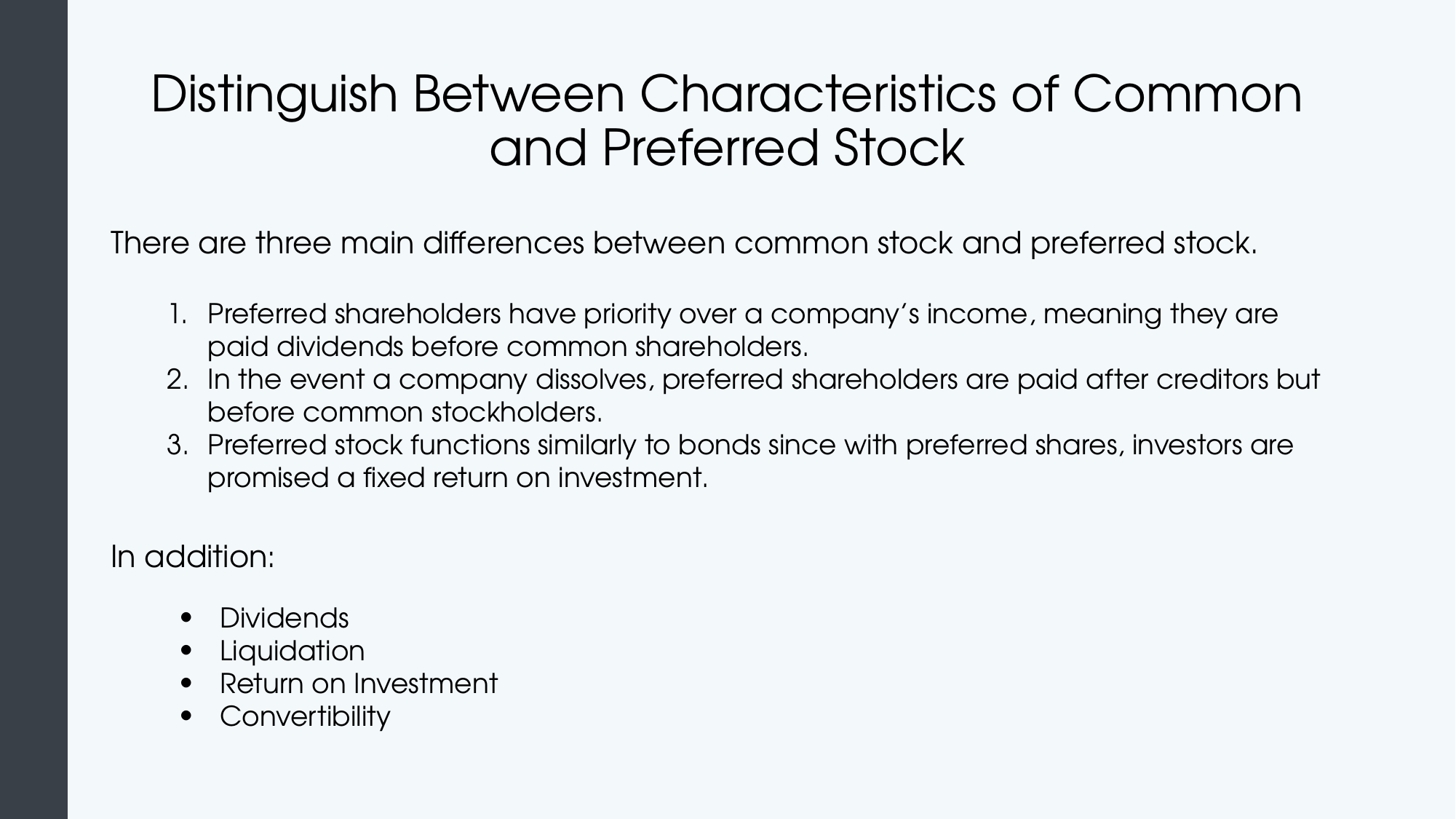

# Distinguish Between Characteristics of Common and Preferred Stock
There are three main differences between common stock and preferred stock.
Preferred shareholders have priority over a company’s income, meaning they are paid dividends before common shareholders.
In the event a company dissolves, preferred shareholders are paid after creditors but before common stockholders.
Preferred stock functions similarly to bonds since with preferred shares, investors are promised a fixed return on investment.
In addition:
Dividends
Liquidation
Return on Investment
Convertibility